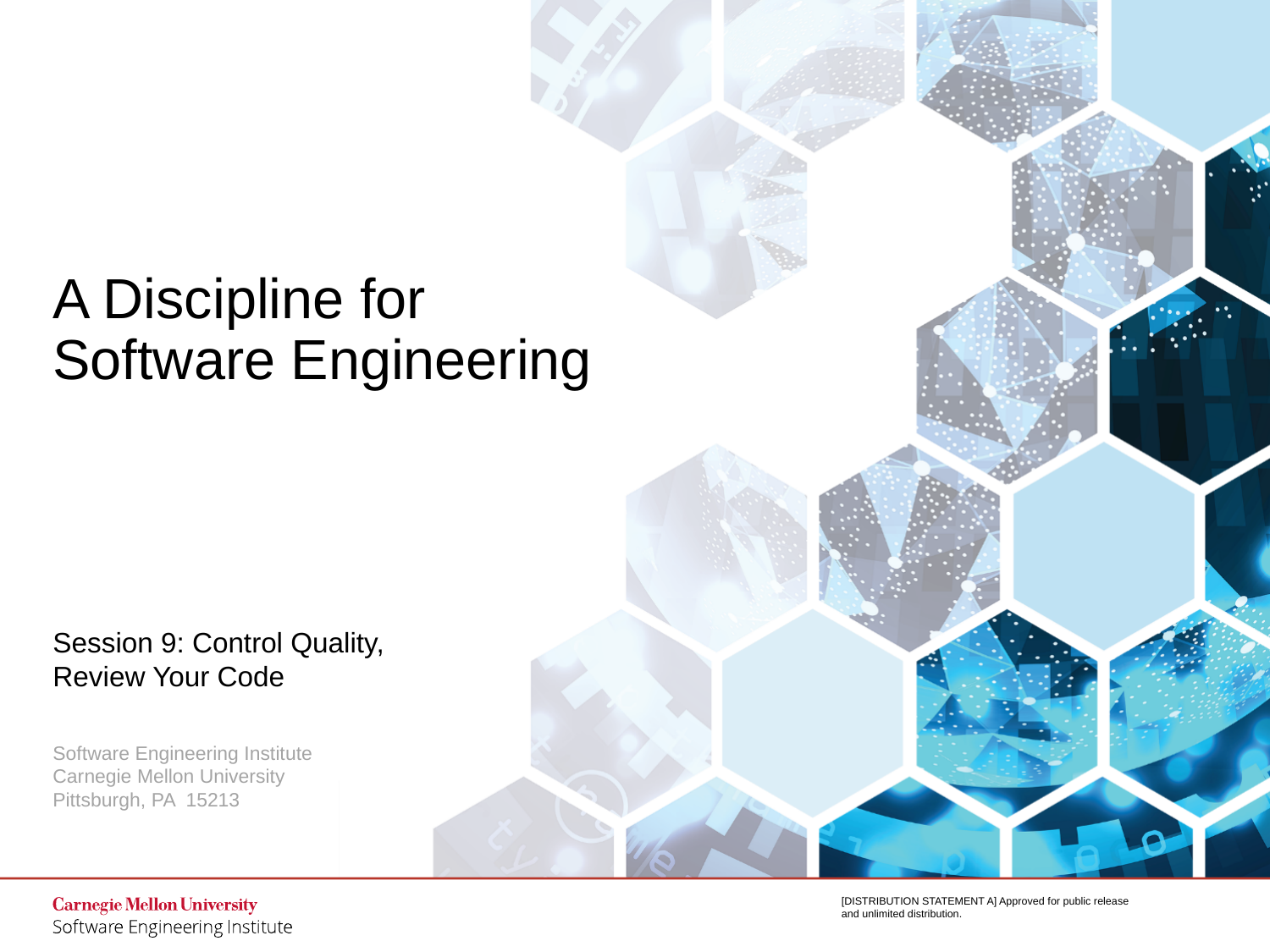

# A Discipline for Software Engineering
Session 9: Control Quality,
Review Your Code